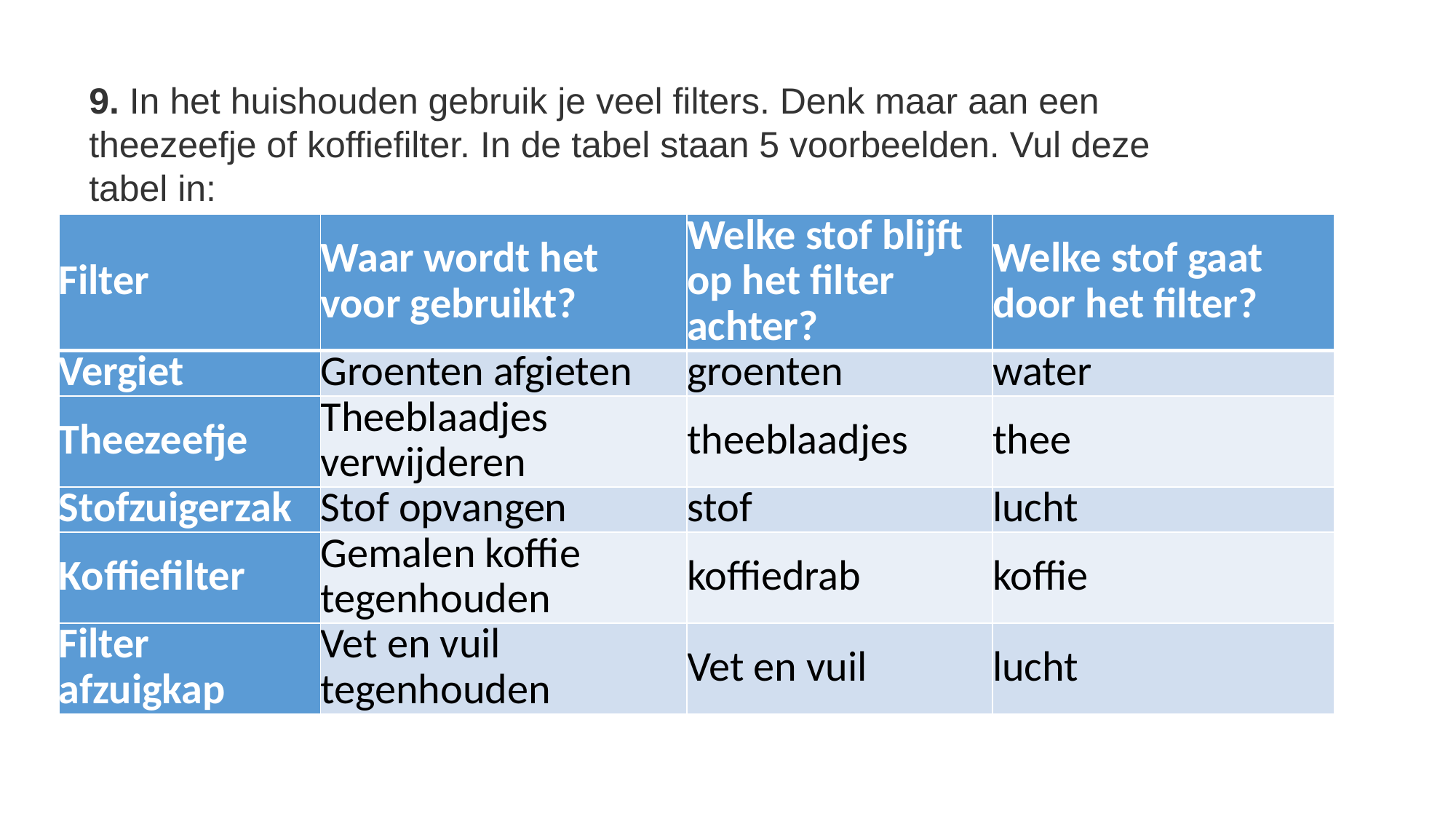

9. In het huishouden gebruik je veel filters. Denk maar aan een theezeefje of koffiefilter. In de tabel staan 5 voorbeelden. Vul deze tabel in:
| Filter | Waar wordt het voor gebruikt? | Welke stof blijft op het filter achter? | Welke stof gaat door het filter? |
| --- | --- | --- | --- |
| Vergiet | Groenten afgieten | groenten | water |
| Theezeefje | Theeblaadjes verwijderen | theeblaadjes | thee |
| Stofzuigerzak | Stof opvangen | stof | lucht |
| Koffiefilter | Gemalen koffie tegenhouden | koffiedrab | koffie |
| Filter afzuigkap | Vet en vuil tegenhouden | Vet en vuil | lucht |